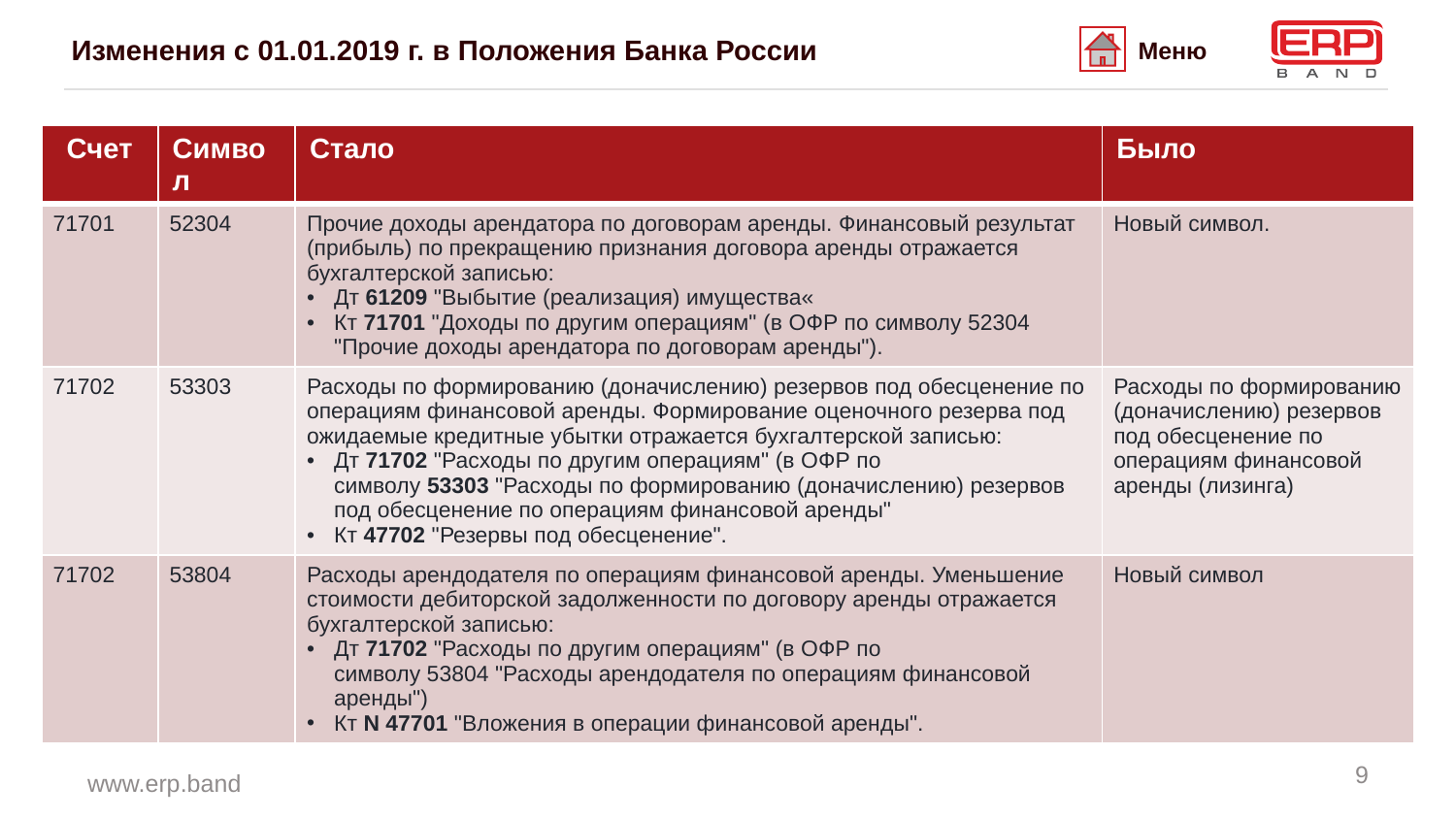

# Изменения с 01.01.2019 г. в Положения Банка России

Меню
| Счет | Символ | Стало | Было |
| --- | --- | --- | --- |
| 71701 | 52304 | Прочие доходы арендатора по договорам аренды. Финансовый результат (прибыль) по прекращению признания договора аренды отражается бухгалтерской записью: Дт 61209 "Выбытие (реализация) имущества« Кт 71701 "Доходы по другим операциям" (в ОФР по символу 52304 "Прочие доходы арендатора по договорам аренды"). | Новый символ. |
| 71702 | 53303 | Расходы по формированию (доначислению) резервов под обесценение по операциям финансовой аренды. Формирование оценочного резерва под ожидаемые кредитные убытки отражается бухгалтерской записью: Дт 71702 "Расходы по другим операциям" (в ОФР по символу 53303 "Расходы по формированию (доначислению) резервов под обесценение по операциям финансовой аренды" Кт 47702 "Резервы под обесценение". | Расходы по формированию (доначислению) резервов под обесценение по операциям финансовой аренды (лизинга) |
| 71702 | 53804 | Расходы арендодателя по операциям финансовой аренды. Уменьшение стоимости дебиторской задолженности по договору аренды отражается бухгалтерской записью: Дт 71702 "Расходы по другим операциям" (в ОФР по символу 53804 "Расходы арендодателя по операциям финансовой аренды") Кт N 47701 "Вложения в операции финансовой аренды". | Новый символ |
9